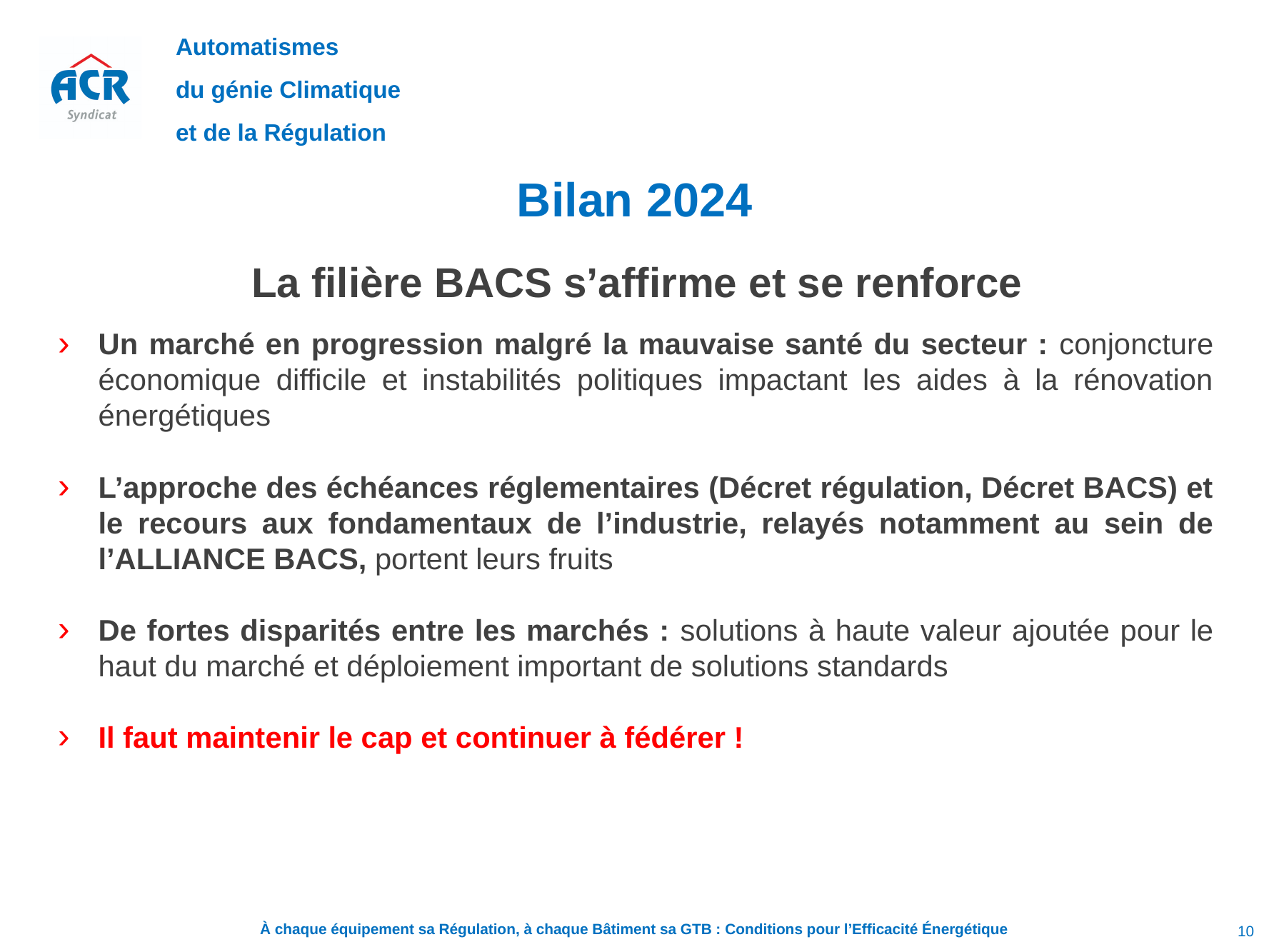

# Bilan 2024
La filière BACS s’affirme et se renforce
Un marché en progression malgré la mauvaise santé du secteur : conjoncture économique difficile et instabilités politiques impactant les aides à la rénovation énergétiques
L’approche des échéances réglementaires (Décret régulation, Décret BACS) et le recours aux fondamentaux de l’industrie, relayés notamment au sein de l’ALLIANCE BACS, portent leurs fruits
De fortes disparités entre les marchés : solutions à haute valeur ajoutée pour le haut du marché et déploiement important de solutions standards
Il faut maintenir le cap et continuer à fédérer !